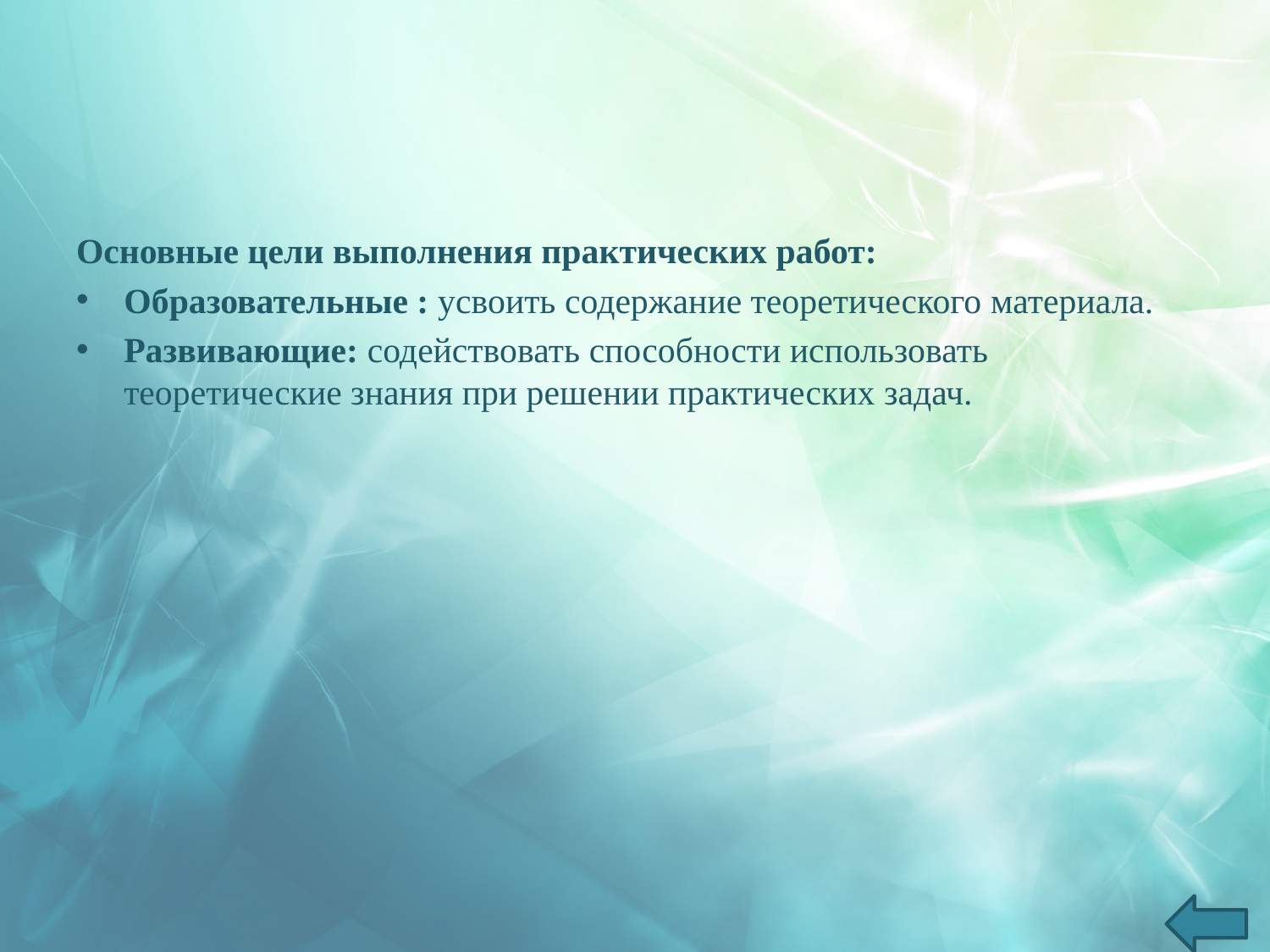

Основные цели выполнения практических работ:
Образовательные : усвоить содержание теоретического материала.
Развивающие: содействовать способности использовать теоретические знания при решении практических задач.